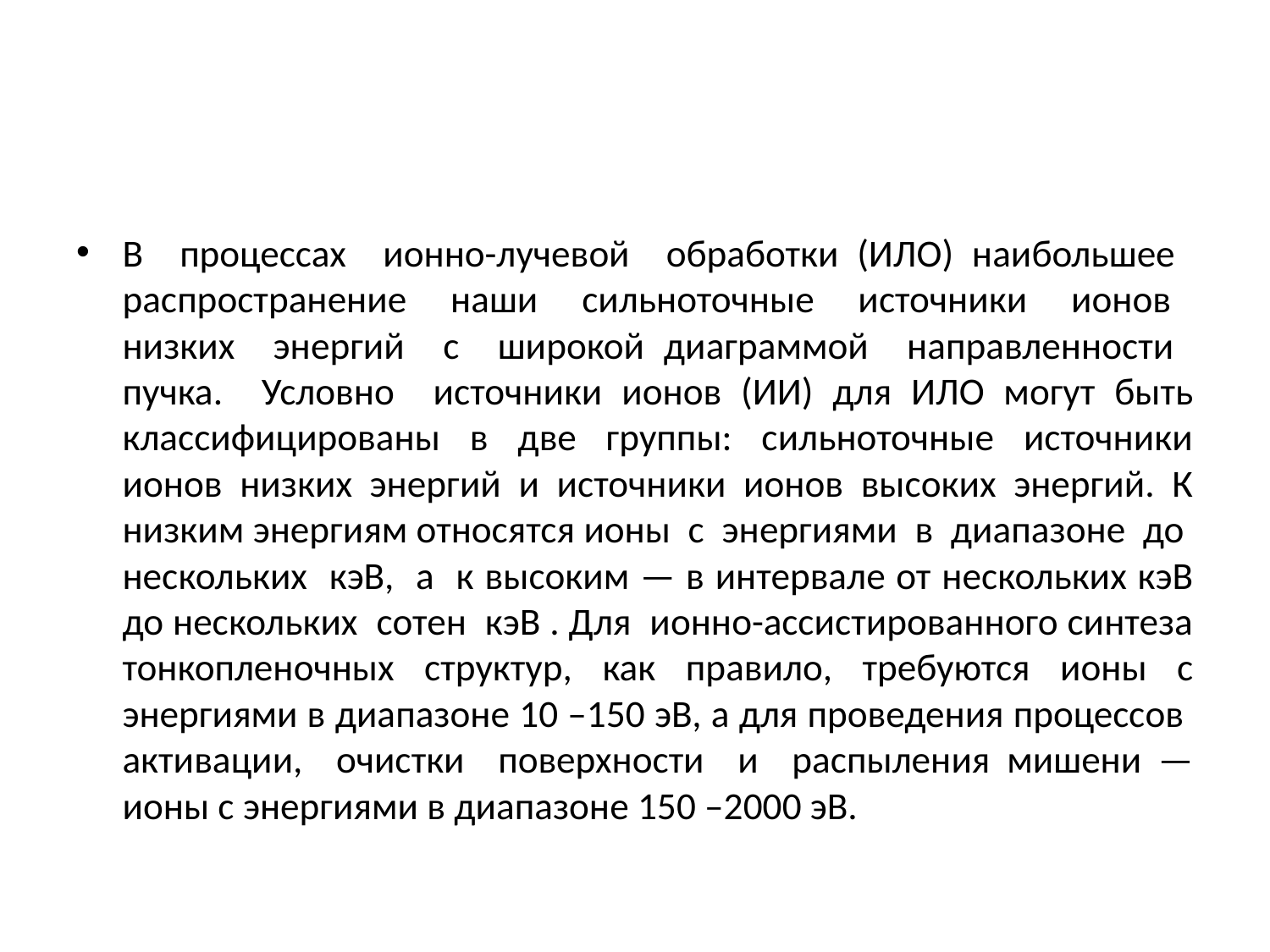

В  процессах  ионно-лучевой  обработки (ИЛО) наибольшее  распространение  наши  сильноточные  источники  ионов  низких  энергий  с  широкой диаграммой  направленности  пучка.  Условно  источники ионов (ИИ) для ИЛО могут быть классифицированы  в  две  группы:  сильноточные  источники ионов низких энергий и источники ионов высоких энергий. К низким энергиям относятся ионы  с  энергиями  в  диапазоне  до  нескольких  кэВ,  а  к высоким — в интервале от нескольких кэВ до нескольких  сотен  кэВ . Для  ионно-ассистированного синтеза тонкопленочных структур, как правило, требуются ионы с энергиями в диапазоне 10 –150 эВ, а для проведения процессов  активации,  очистки  поверхности  и  распыления мишени — ионы с энергиями в диапазоне 150 –2000 эВ.